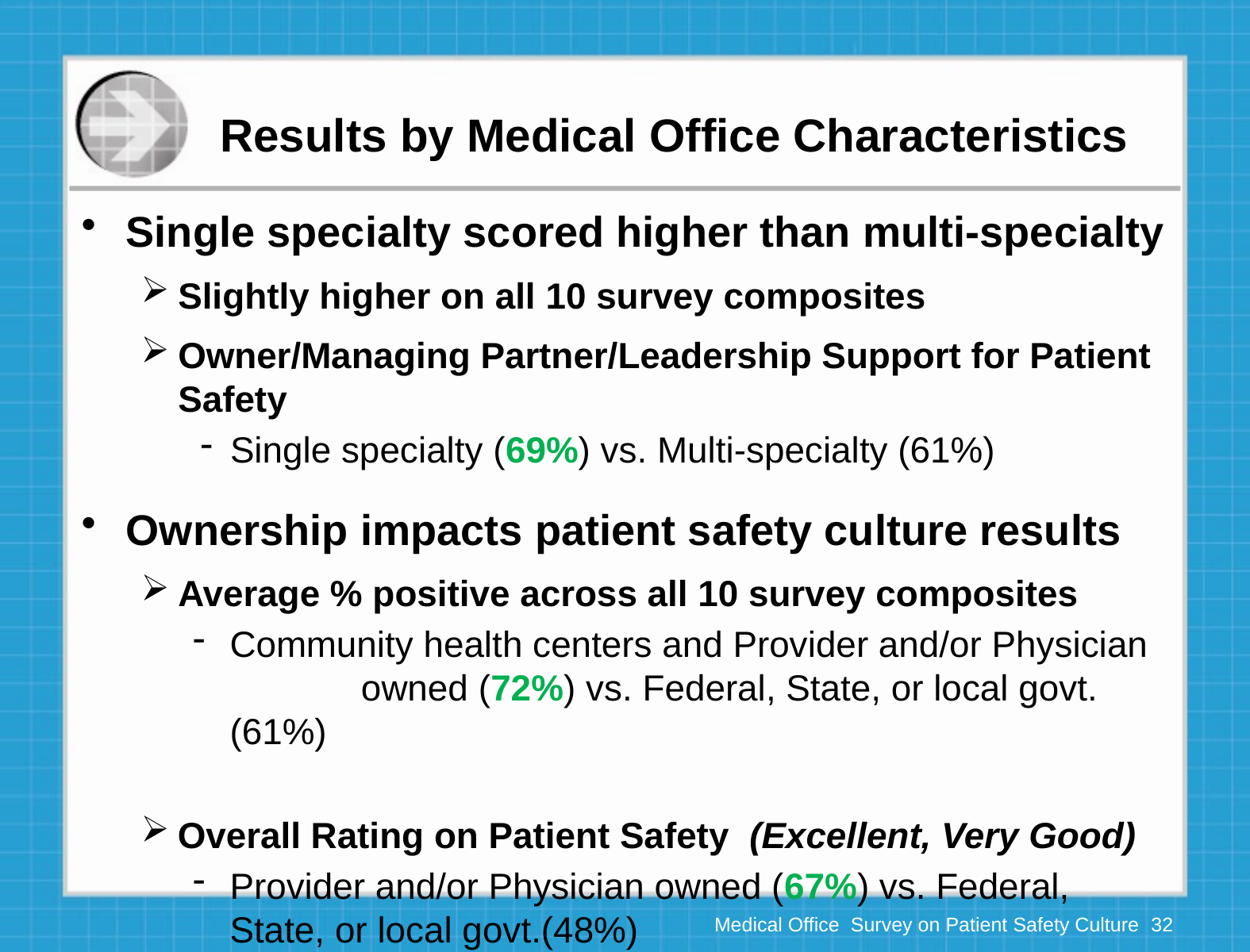

# Results by Medical Office Characteristics
Single specialty scored higher than multi-specialty
Slightly higher on all 10 survey composites
Owner/Managing Partner/Leadership Support for Patient Safety
Single specialty (69%) vs. Multi-specialty (61%)

Ownership impacts patient safety culture results
Average % positive across all 10 survey composites
Community health centers and Provider and/or Physician                owned (72%) vs. Federal, State, or local govt. (61%)

Overall Rating on Patient Safety  (Excellent, Very Good)
Provider and/or Physician owned (67%) vs. Federal, State, or local govt.(48%)